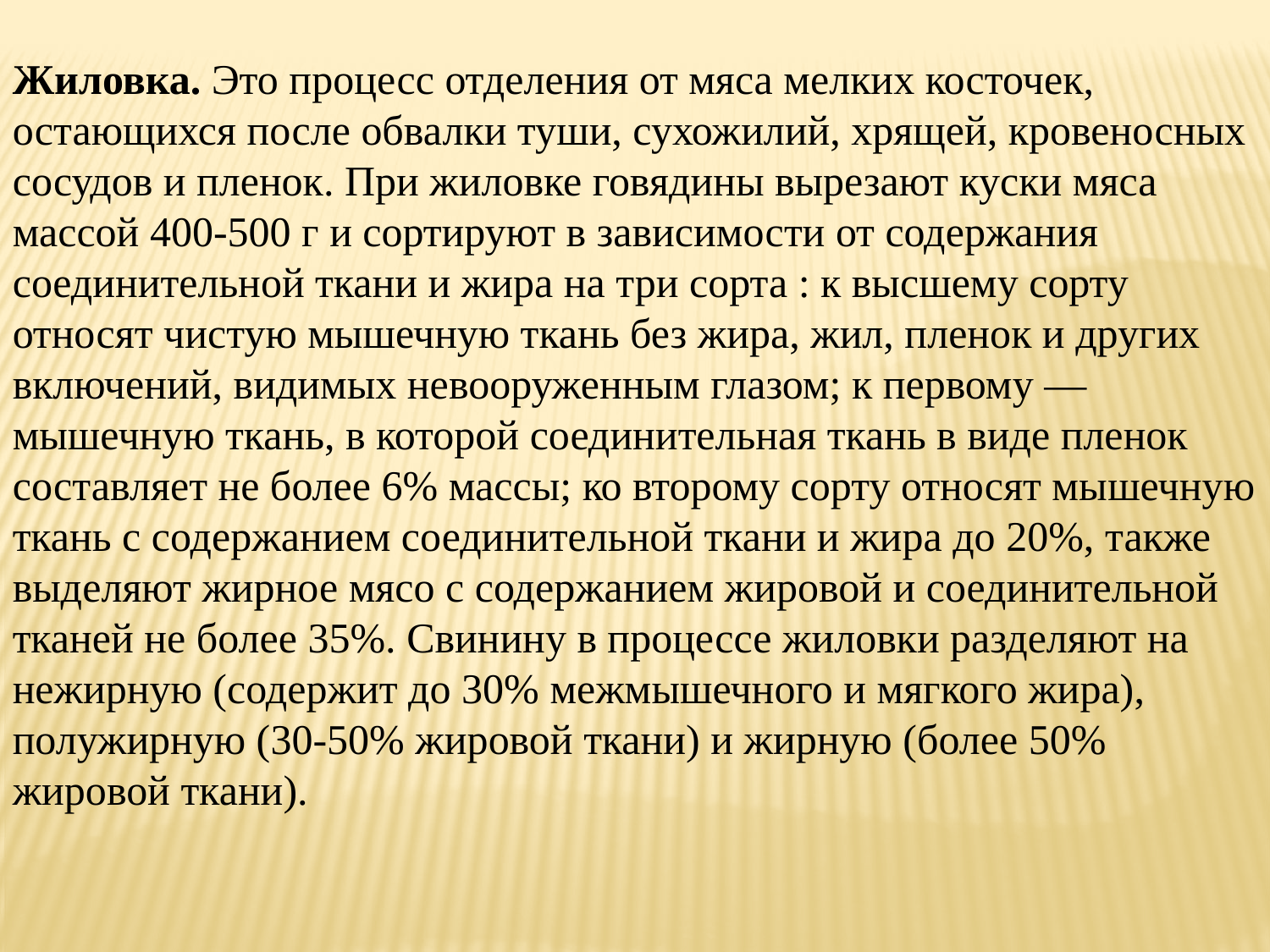

Жиловка. Это процесс отделения от мяса мелких косточек, остающихся после обвалки туши, сухожилий, хрящей, кровеносных сосудов и пленок. При жиловке говядины вырезают куски мяса массой 400-500 г и сортируют в зависимости от содержания соединительной ткани и жира на три сорта : к высшему сорту относят чистую мышечную ткань без жира, жил, пленок и других включений, видимых не­вооруженным глазом; к первому — мышечную ткань, в которой соединительная ткань в виде пленок составляет не более 6% массы; ко второму сорту относят мы­шечную ткань с содержанием соединительной ткани и жира до 20%, также выделя­ют жирное мясо с содержанием жировой и соединительной тканей не более 35%. Свинину в процессе жиловки разделяют на нежирную (содержит до 30% межмышечного и мягкого жира), полужирную (30-50% жировой ткани) и жирную (более 50% жировой ткани).